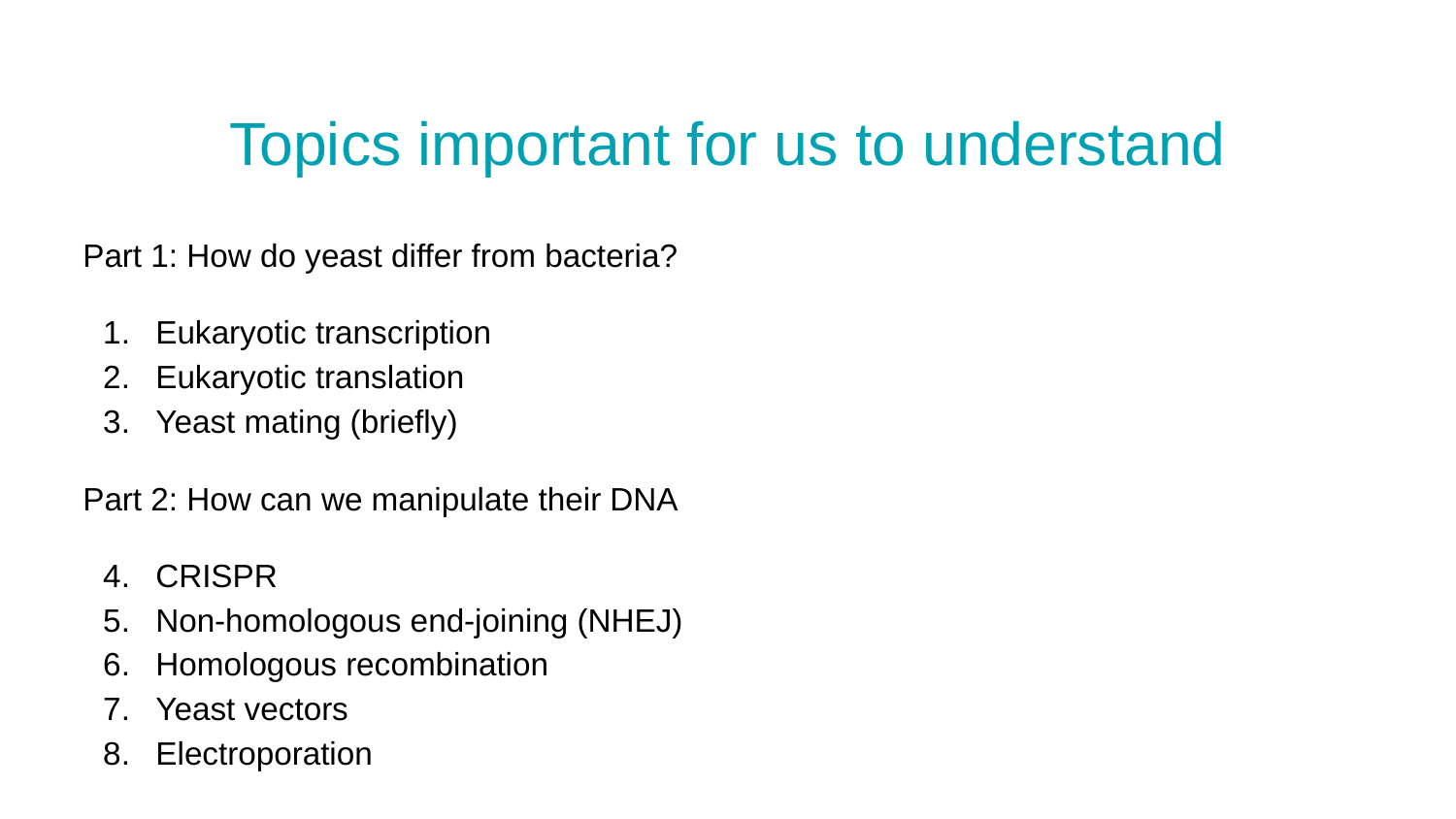

Topics important for us to understand
Part 1: How do yeast differ from bacteria?
Eukaryotic transcription
Eukaryotic translation
Yeast mating (briefly)
Part 2: How can we manipulate their DNA
CRISPR
Non-homologous end-joining (NHEJ)
Homologous recombination
Yeast vectors
Electroporation